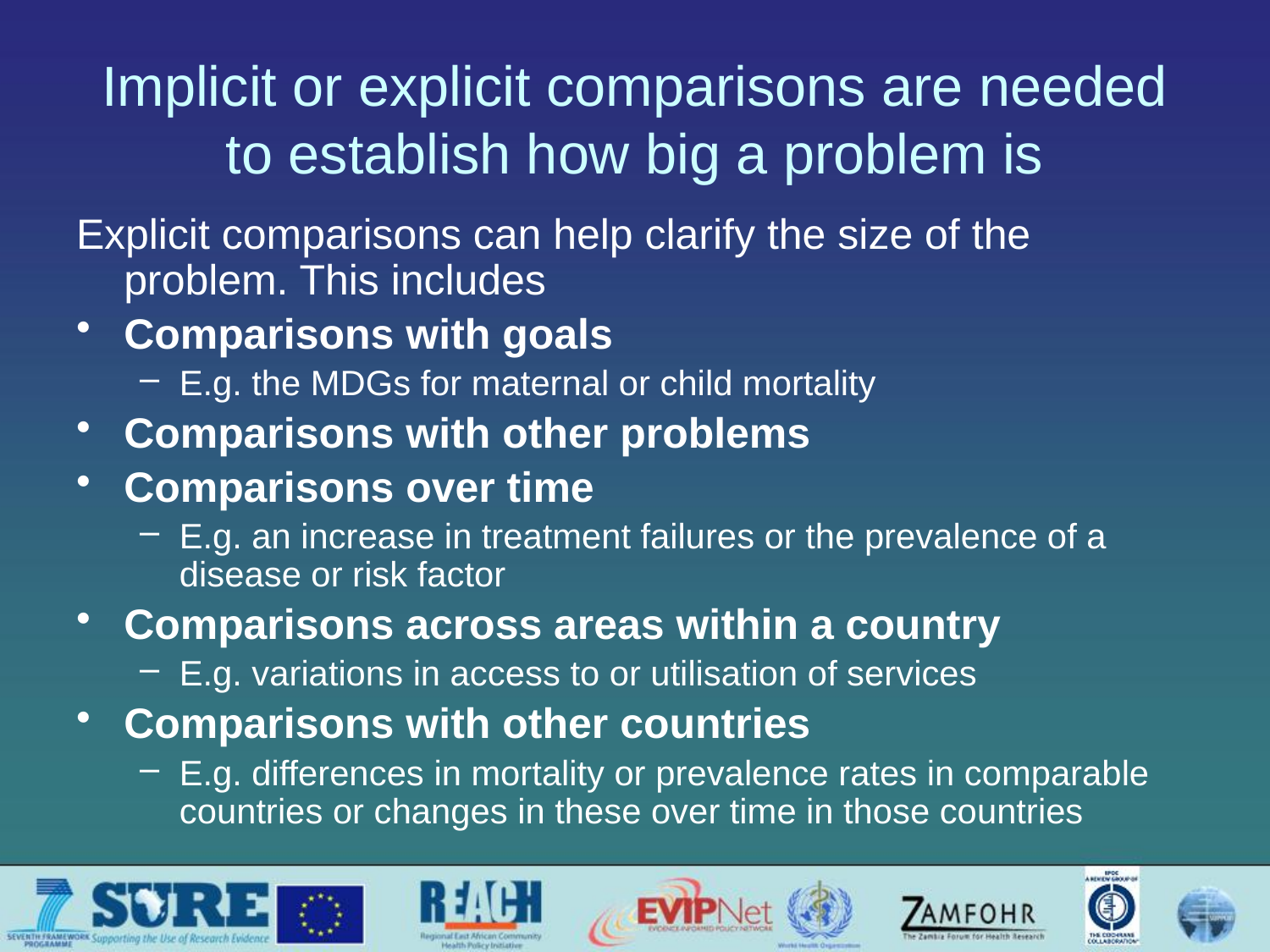

# Implicit or explicit comparisons are needed to establish how big a problem is
Explicit comparisons can help clarify the size of the problem. This includes
Comparisons with goals
E.g. the MDGs for maternal or child mortality
Comparisons with other problems
Comparisons over time
E.g. an increase in treatment failures or the prevalence of a disease or risk factor
Comparisons across areas within a country
E.g. variations in access to or utilisation of services
Comparisons with other countries
E.g. differences in mortality or prevalence rates in comparable countries or changes in these over time in those countries